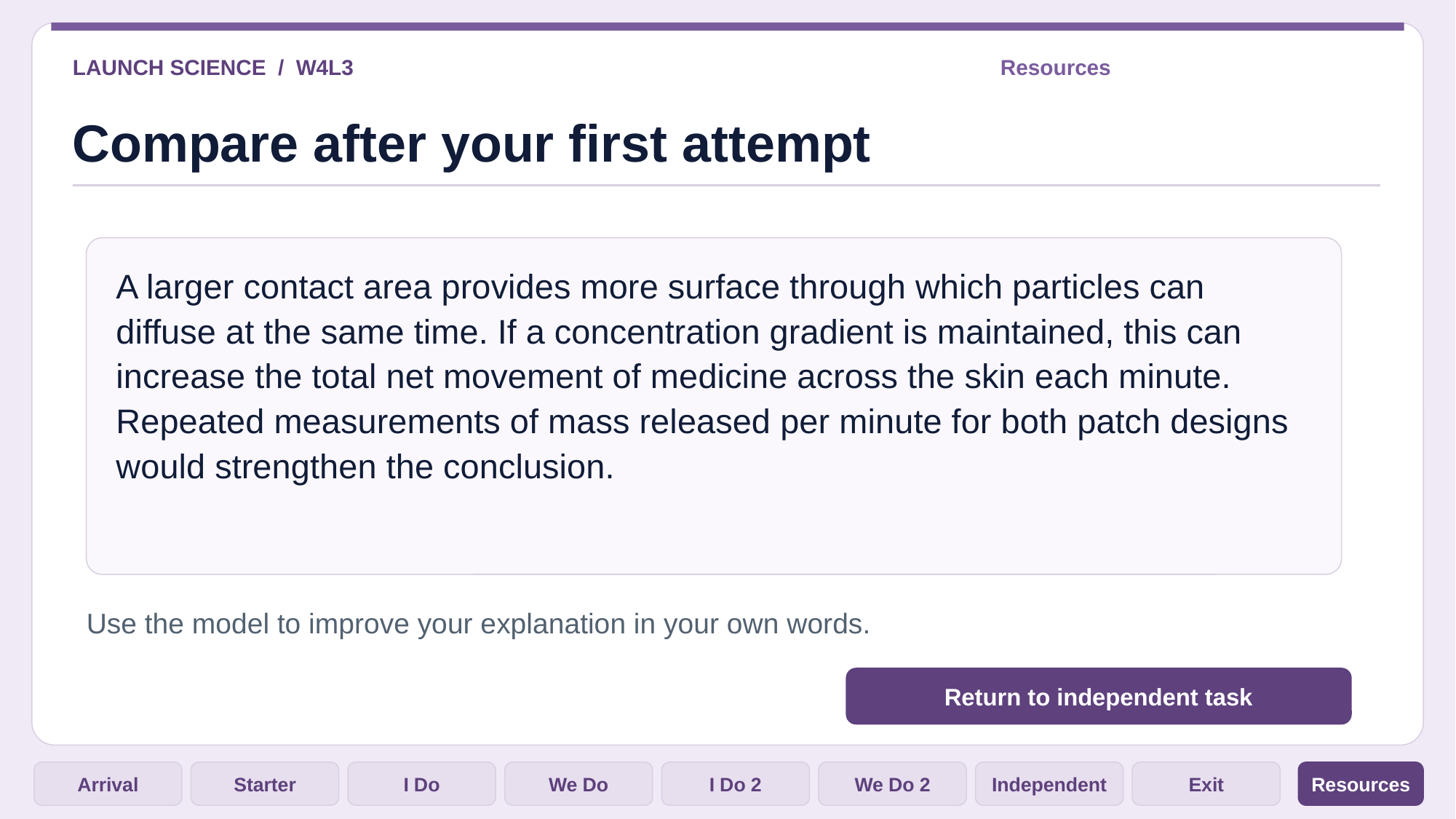

LAUNCH SCIENCE  /  W4L3
Resources
Compare after your first attempt

A larger contact area provides more surface through which particles can diffuse at the same time. If a concentration gradient is maintained, this can increase the total net movement of medicine across the skin each minute. Repeated measurements of mass released per minute for both patch designs would strengthen the conclusion.
Use the model to improve your explanation in your own words.
Return to independent task
Arrival
Starter
I Do
We Do
I Do 2
We Do 2
Independent
Exit
Resources